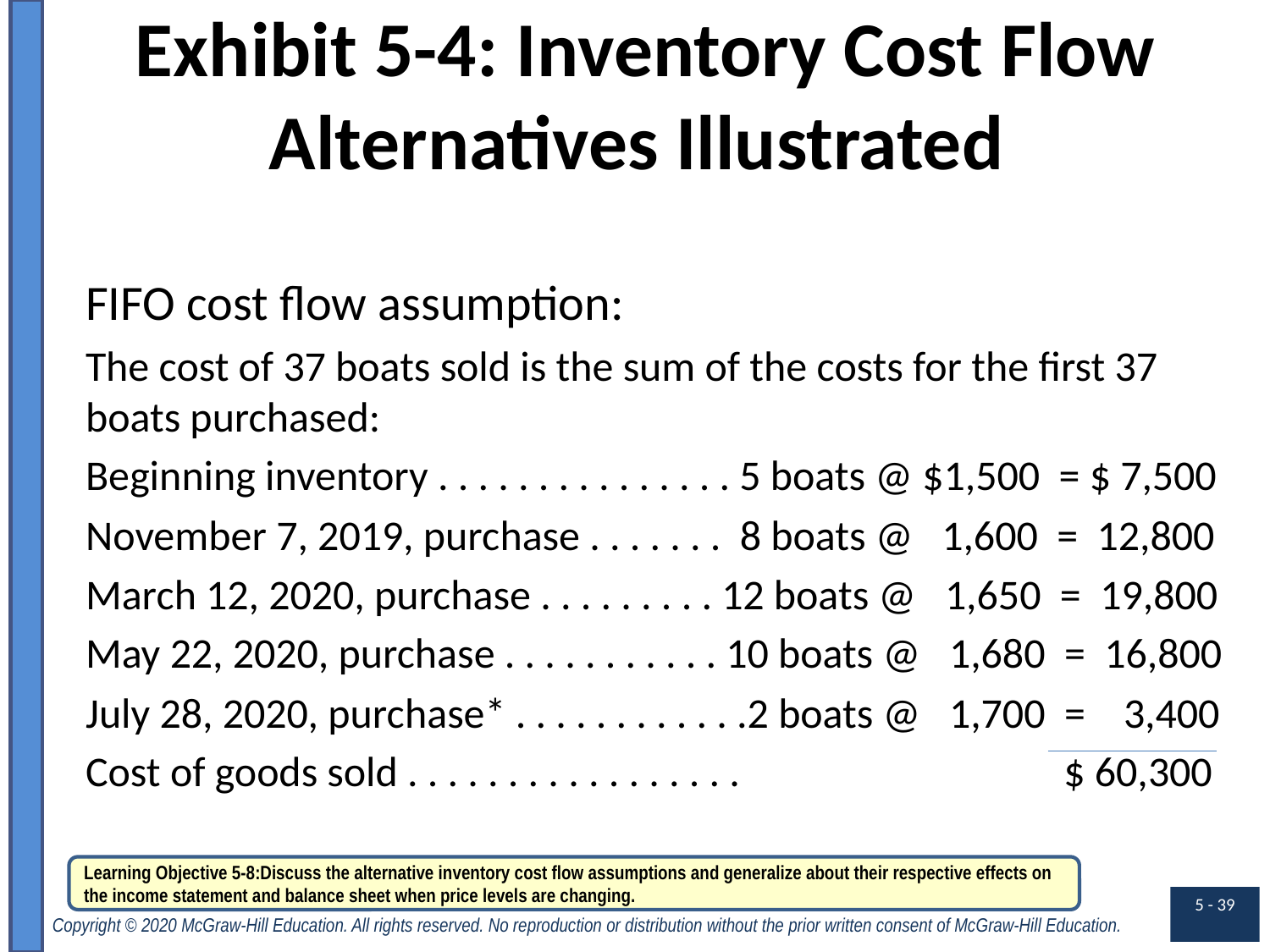

# Exhibit 5-4: Inventory Cost Flow Alternatives Illustrated
FIFO cost flow assumption:
The cost of 37 boats sold is the sum of the costs for the first 37 boats purchased:
Beginning inventory . . . . . . . . . . . . . . . 5 boats @ $1,500  = $ 7,500
November 7, 2019, purchase . . . . . . .  8 boats @   1,600  =  12,800
March 12, 2020, purchase . . . . . . . . . 12 boats @   1,650  =  19,800
May 22, 2020, purchase . . . . . . . . . . . 10 boats @   1,680  =  16,800
July 28, 2020, purchase* . . . . . . . . . . . .2 boats @   1,700  =    3,400
Cost of goods sold . . . . . . . . . . . . . . . . .                                  $ 60,300
Learning Objective 5-8:Discuss the alternative inventory cost flow assumptions and generalize about their respective effects on the income statement and balance sheet when price levels are changing.